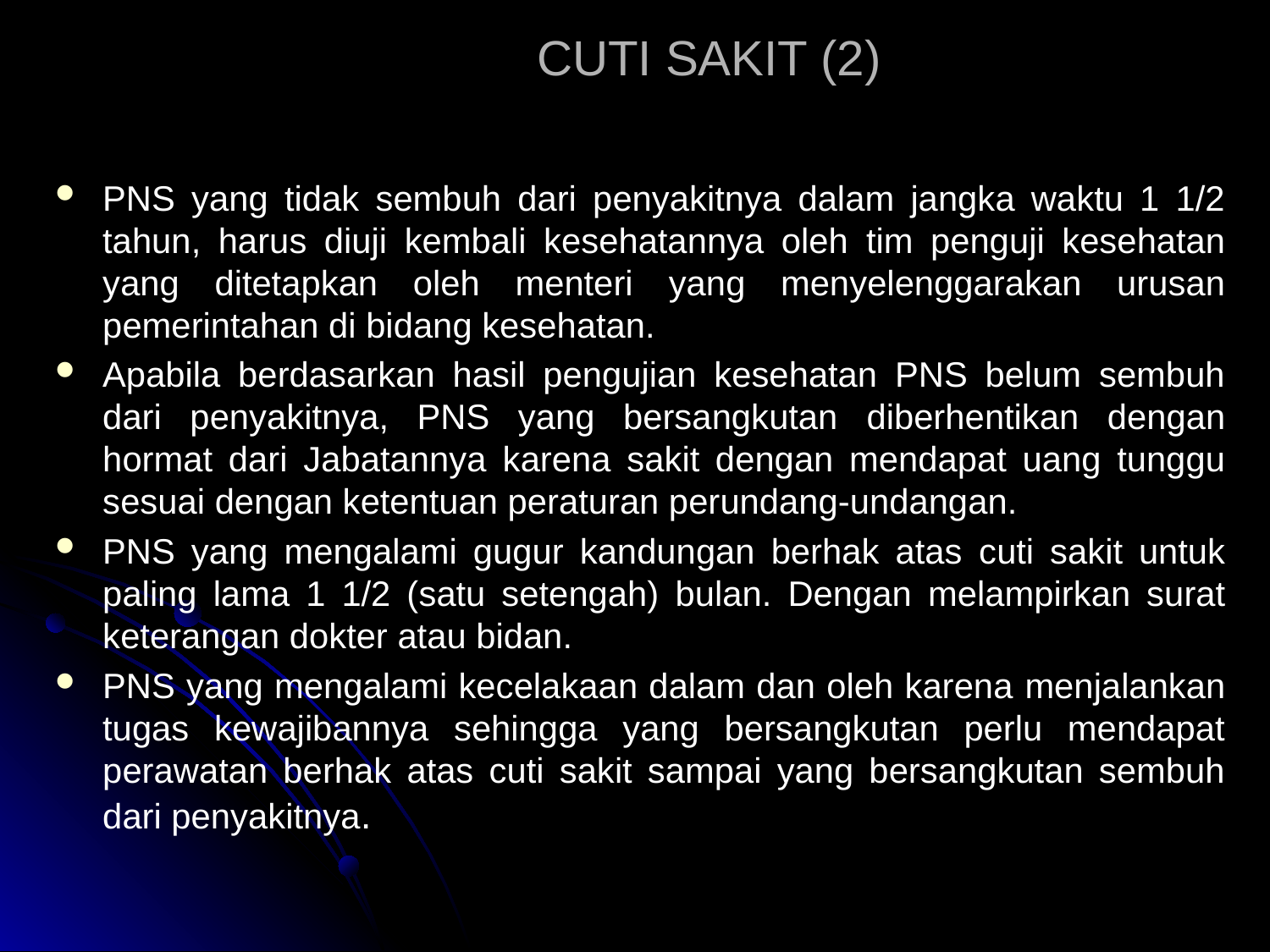

# CUTI SAKIT (2)
PNS yang tidak sembuh dari penyakitnya dalam jangka waktu 1 1/2 tahun, harus diuji kembali kesehatannya oleh tim penguji kesehatan yang ditetapkan oleh menteri yang menyelenggarakan urusan pemerintahan di bidang kesehatan.
Apabila berdasarkan hasil pengujian kesehatan PNS belum sembuh dari penyakitnya, PNS yang bersangkutan diberhentikan dengan hormat dari Jabatannya karena sakit dengan mendapat uang tunggu sesuai dengan ketentuan peraturan perundang-undangan.
PNS yang mengalami gugur kandungan berhak atas cuti sakit untuk paling lama 1 1/2 (satu setengah) bulan. Dengan melampirkan surat keterangan dokter atau bidan.
PNS yang mengalami kecelakaan dalam dan oleh karena menjalankan tugas kewajibannya sehingga yang bersangkutan perlu mendapat perawatan berhak atas cuti sakit sampai yang bersangkutan sembuh dari penyakitnya.